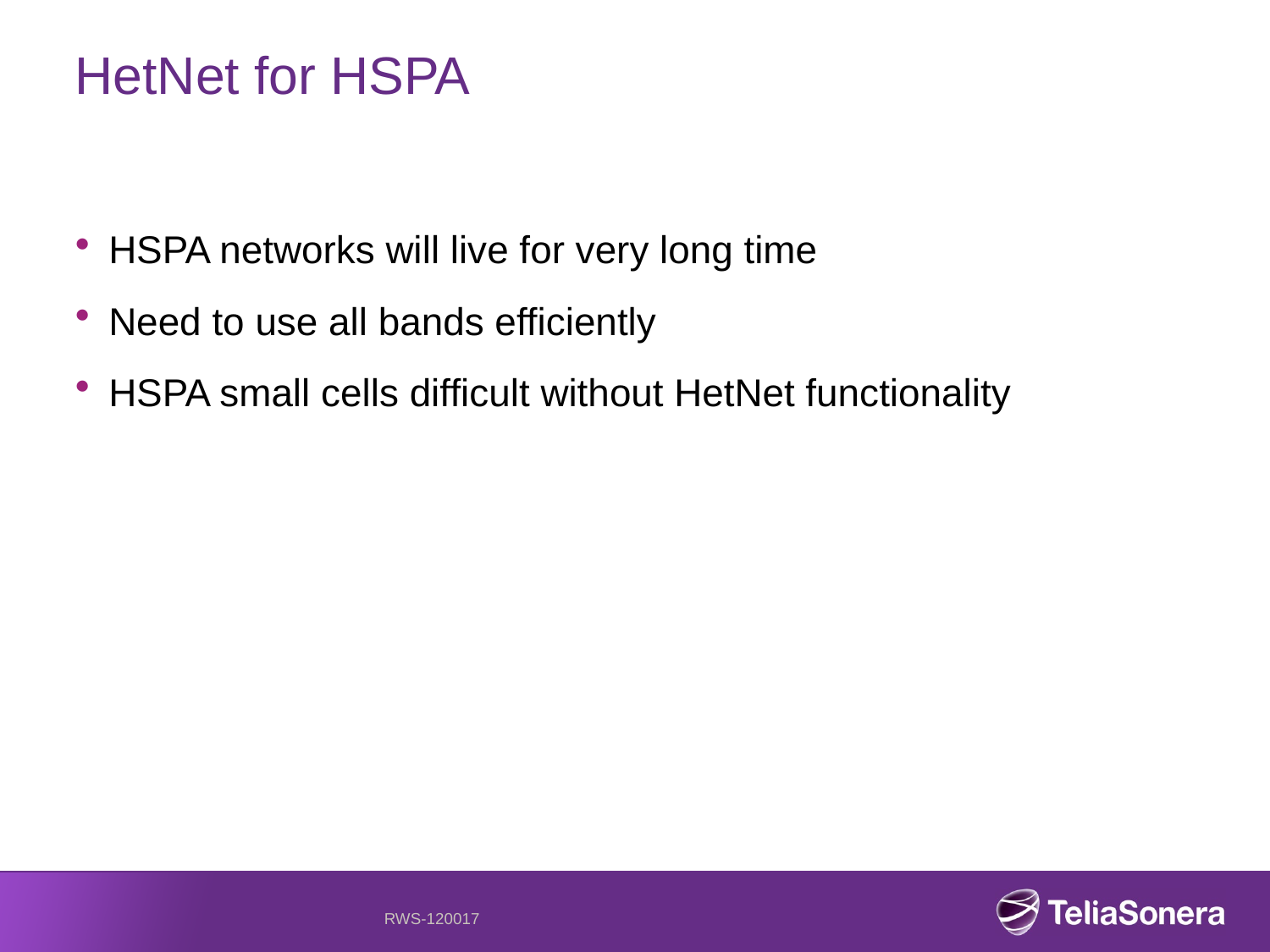

# HetNet for HSPA
HSPA networks will live for very long time
Need to use all bands efficiently
HSPA small cells difficult without HetNet functionality
RWS-120017